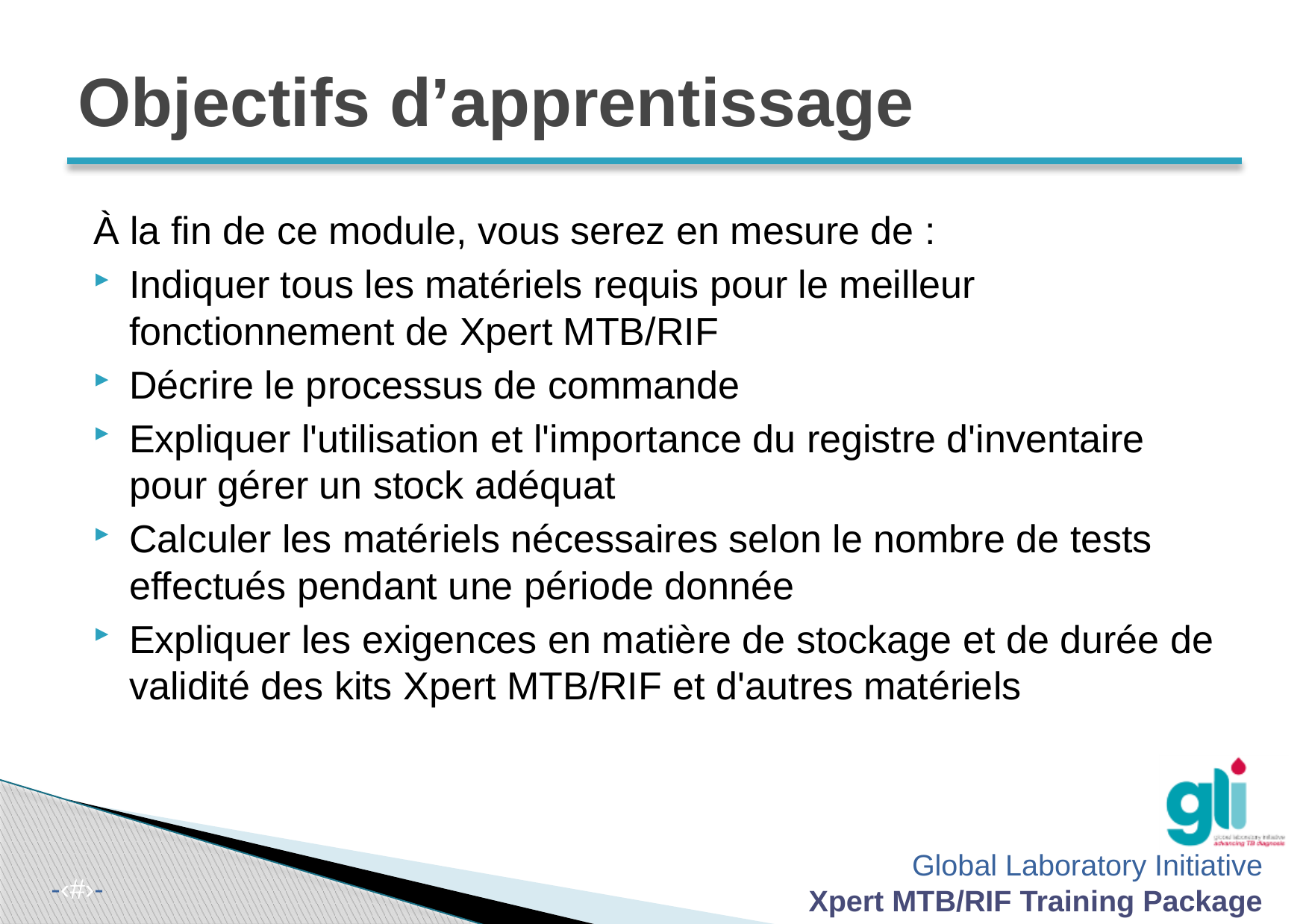

# Objectifs d’apprentissage
À la fin de ce module, vous serez en mesure de :
Indiquer tous les matériels requis pour le meilleur fonctionnement de Xpert MTB/RIF
Décrire le processus de commande
Expliquer l'utilisation et l'importance du registre d'inventaire pour gérer un stock adéquat
Calculer les matériels nécessaires selon le nombre de tests effectués pendant une période donnée
Expliquer les exigences en matière de stockage et de durée de validité des kits Xpert MTB/RIF et d'autres matériels